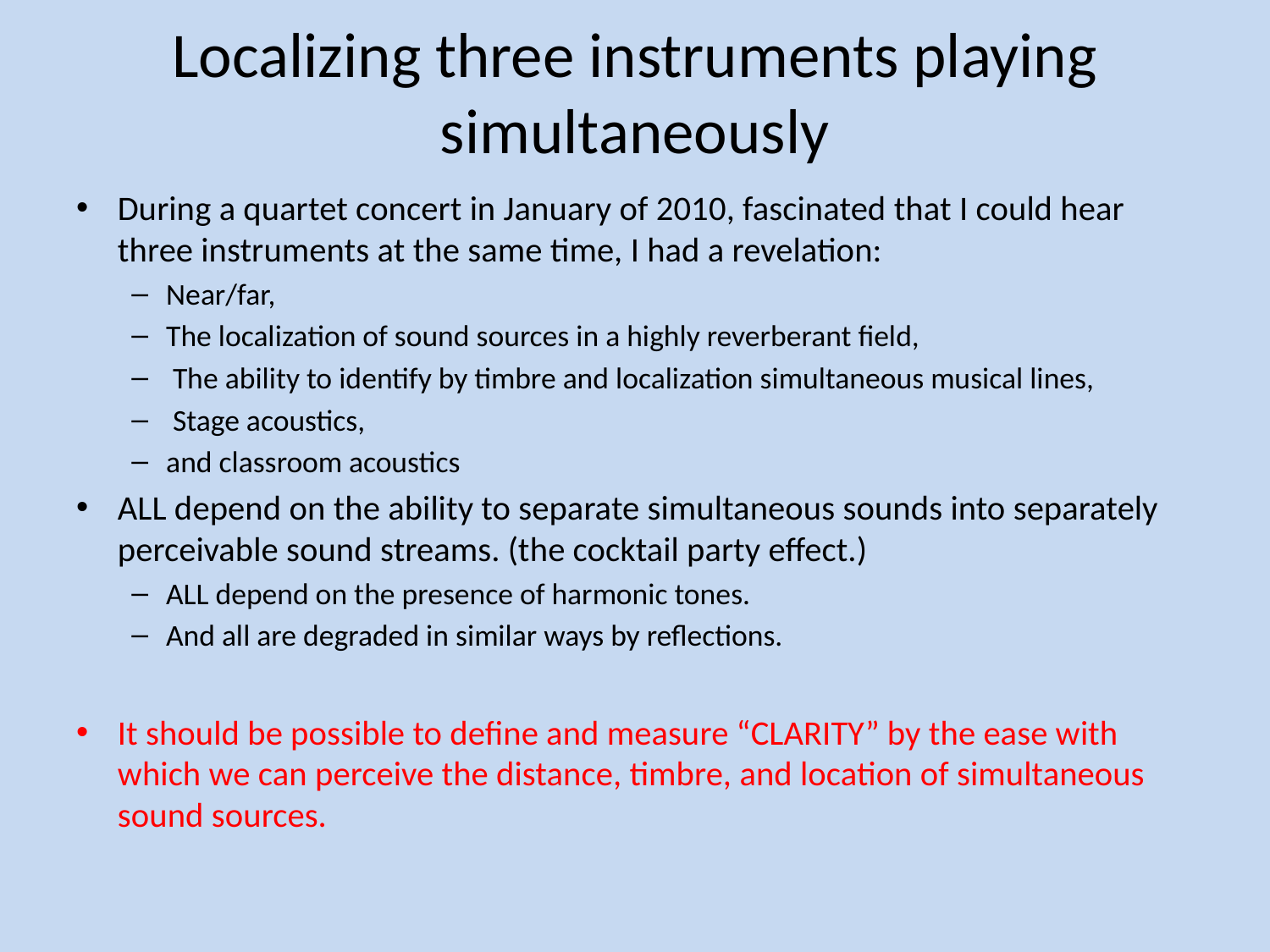

# Localizing three instruments playing simultaneously
During a quartet concert in January of 2010, fascinated that I could hear three instruments at the same time, I had a revelation:
Near/far,
The localization of sound sources in a highly reverberant field,
 The ability to identify by timbre and localization simultaneous musical lines,
 Stage acoustics,
and classroom acoustics
ALL depend on the ability to separate simultaneous sounds into separately perceivable sound streams. (the cocktail party effect.)
ALL depend on the presence of harmonic tones.
And all are degraded in similar ways by reflections.

It should be possible to define and measure “CLARITY” by the ease with which we can perceive the distance, timbre, and location of simultaneous sound sources.